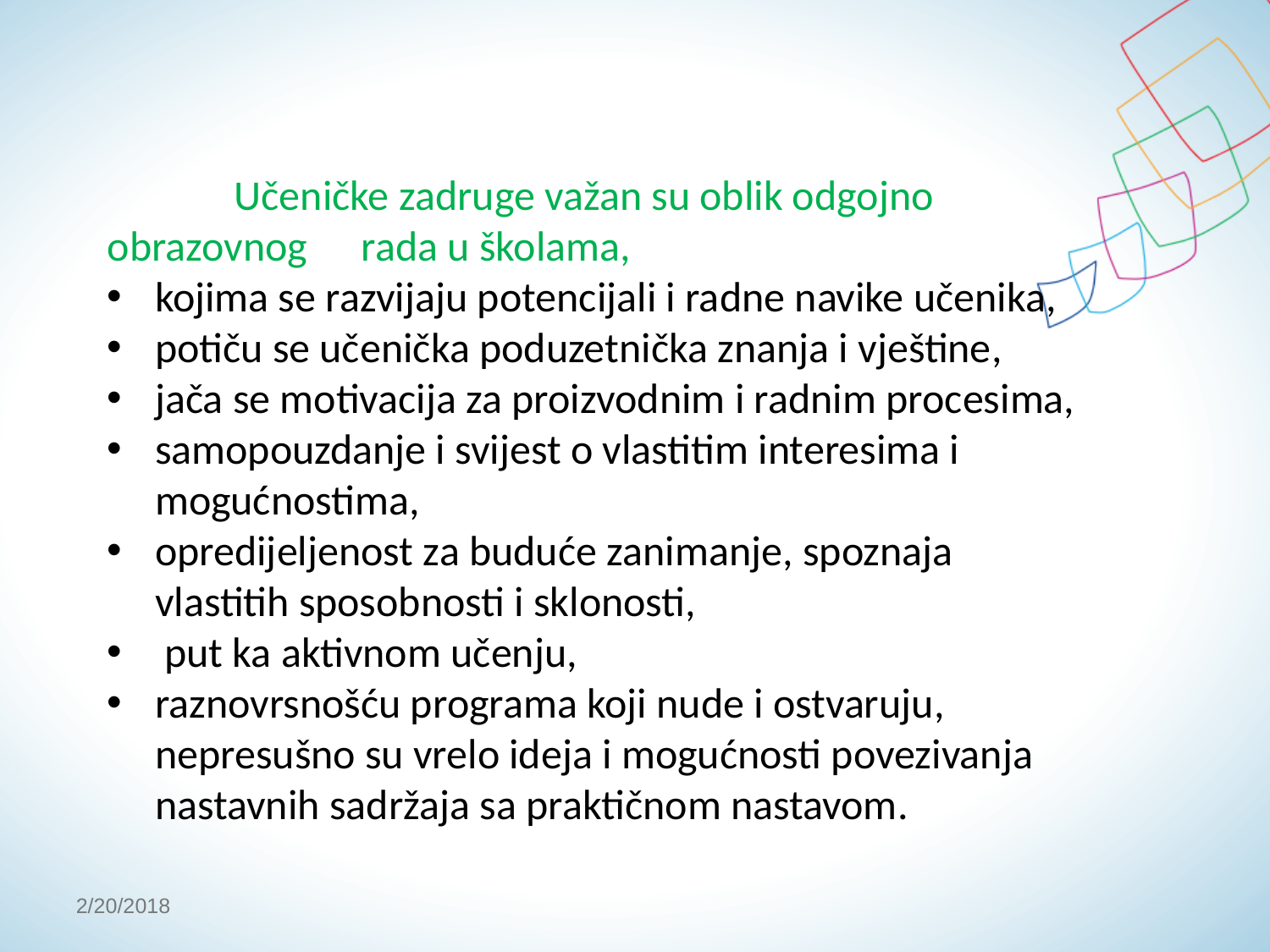

Učeničke zadruge važan su oblik odgojno obrazovnog 	rada u školama,
kojima se razvijaju potencijali i radne navike učenika,
potiču se učenička poduzetnička znanja i vještine,
jača se motivacija za proizvodnim i radnim procesima,
samopouzdanje i svijest o vlastitim interesima i mogućnostima,
opredijeljenost za buduće zanimanje, spoznaja vlastitih sposobnosti i sklonosti,
 put ka aktivnom učenju,
raznovrsnošću programa koji nude i ostvaruju, nepresušno su vrelo ideja i mogućnosti povezivanja nastavnih sadržaja sa praktičnom nastavom.